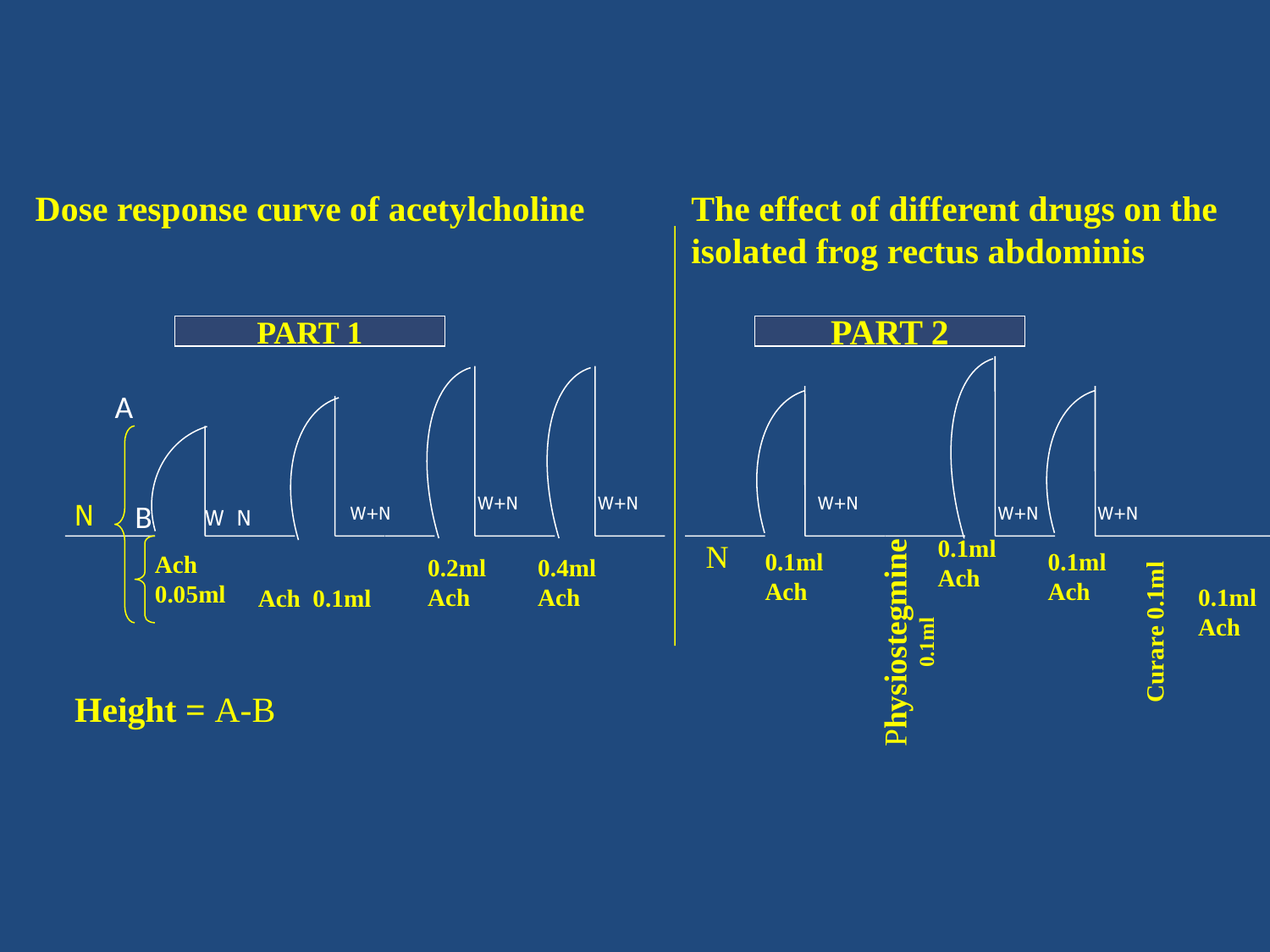

Dose response curve of acetylcholine

The effect of different drugs on the
isolated frog rectus abdominis

PART 1
PART 2

A

W+N
W+N
W+N
B
N
W+N
W+N
W+N
W  N
0.1ml
Ach
N

0.1ml
Ach
0.1ml
Ach
Ach
0.05ml
0.2ml
Ach
0.4ml
Ach
0.1ml
Ach
Ach  0.1ml
Physiostegmine
0.1ml
Curare 0.1ml
Height = A-B